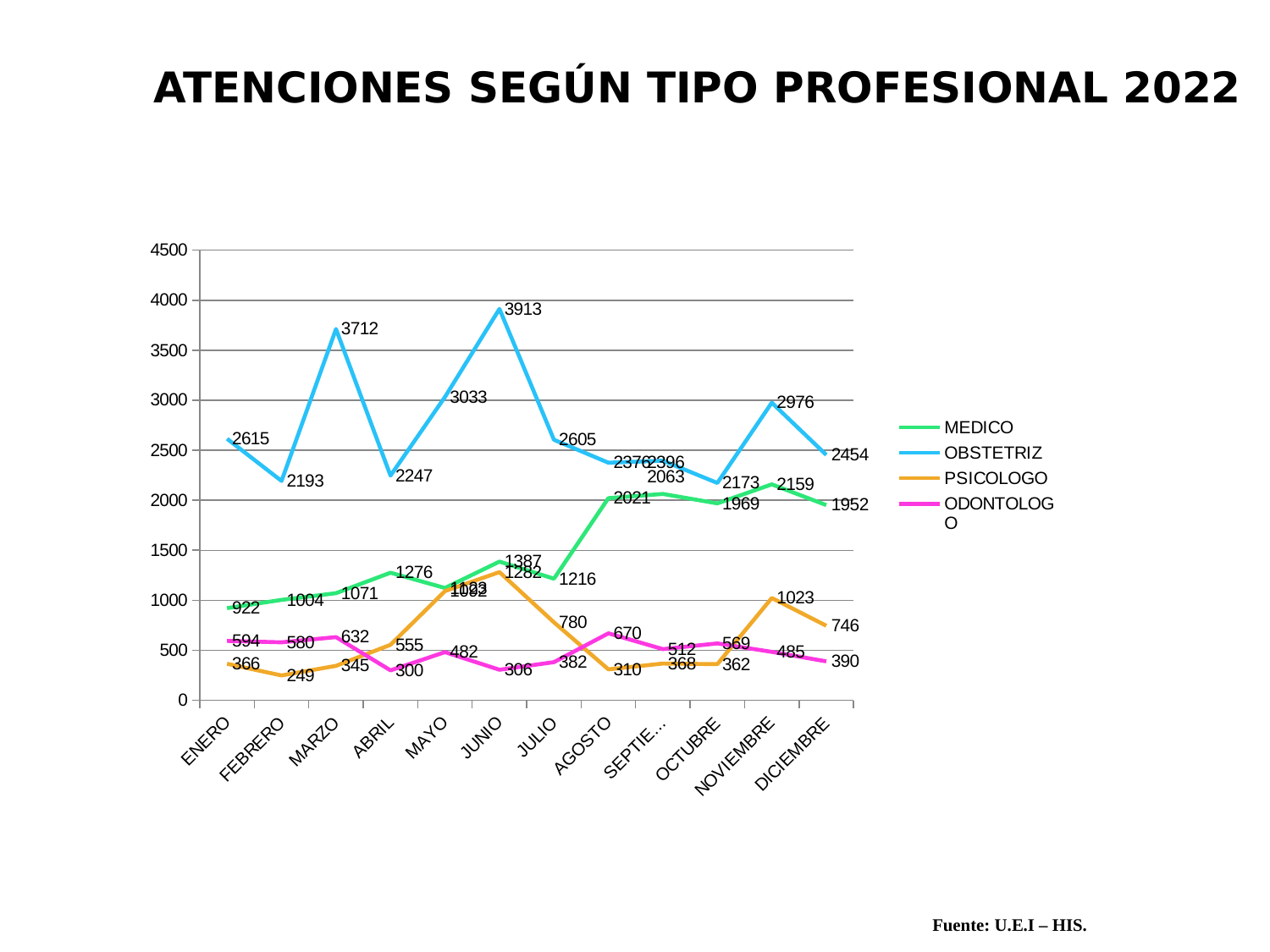

ATENCIONES SEGÚN TIPO PROFESIONAL 2022

### Chart

| Category | MEDICO | OBSTETRIZ | PSICOLOGO | ODONTOLOGO |
|---|---|---|---|---|
| ENERO | 922.0 | 2615.0 | 366.0 | 594.0 |
| FEBRERO | 1004.0 | 2193.0 | 249.0 | 580.0 |
| MARZO | 1071.0 | 3712.0 | 345.0 | 632.0 |
| ABRIL | 1276.0 | 2247.0 | 555.0 | 300.0 |
| MAYO | 1123.0 | 3033.0 | 1092.0 | 482.0 |
| JUNIO | 1387.0 | 3913.0 | 1282.0 | 306.0 |
| JULIO | 1216.0 | 2605.0 | 780.0 | 382.0 |
| AGOSTO | 2021.0 | 2376.0 | 310.0 | 670.0 |
| SEPTIEMBRE | 2063.0 | 2396.0 | 368.0 | 512.0 |
| OCTUBRE | 1969.0 | 2173.0 | 362.0 | 569.0 |
| NOVIEMBRE | 2159.0 | 2976.0 | 1023.0 | 485.0 |
| DICIEMBRE | 1952.0 | 2454.0 | 746.0 | 390.0 |
Fuente: U.E.I – HIS.